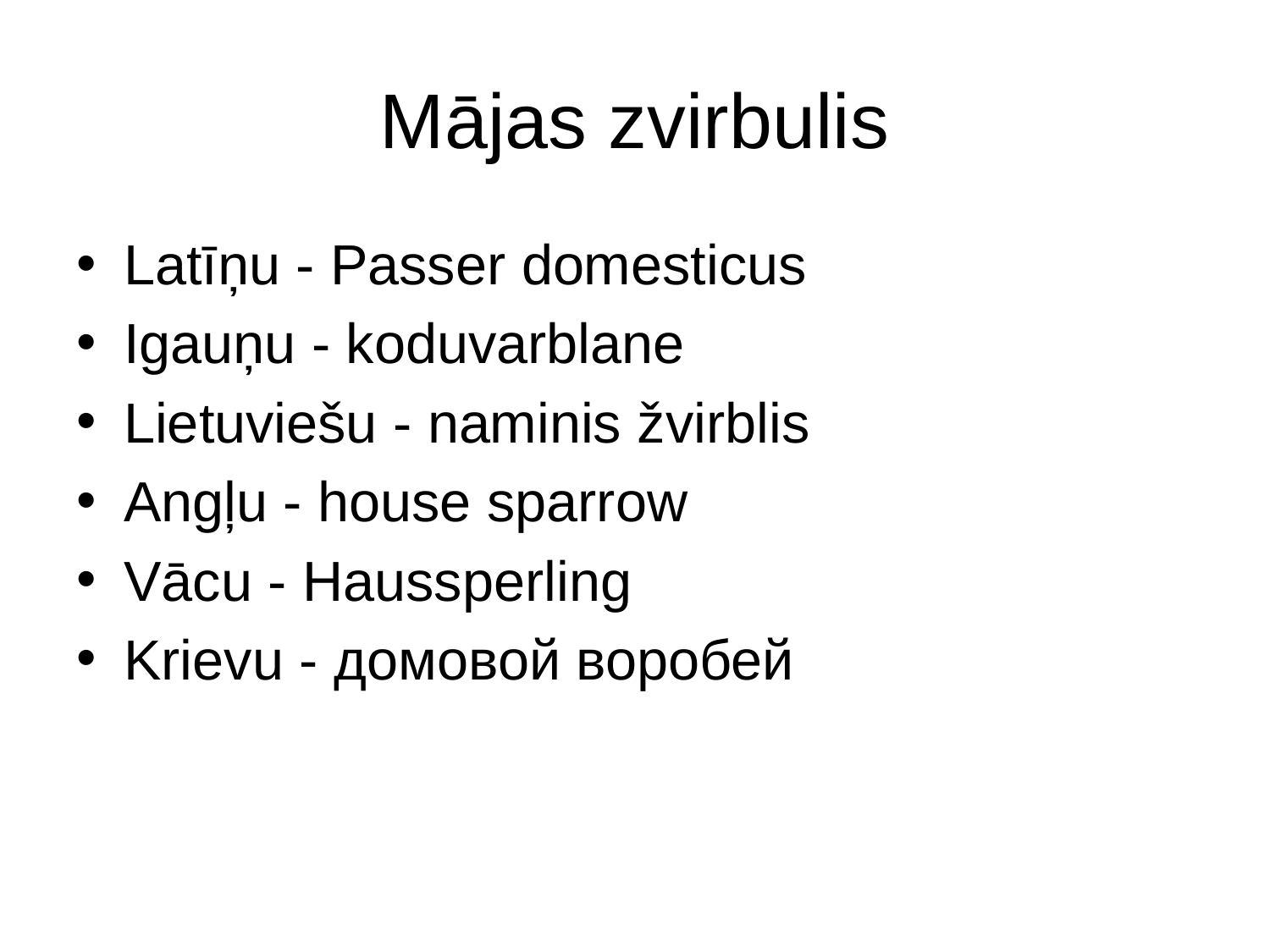

# Mājas zvirbulis
Latīņu - Passer domesticus
Igauņu - koduvarblane
Lietuviešu - naminis žvirblis
Angļu - house sparrow
Vācu - Haussperling
Krievu - домовой воробей